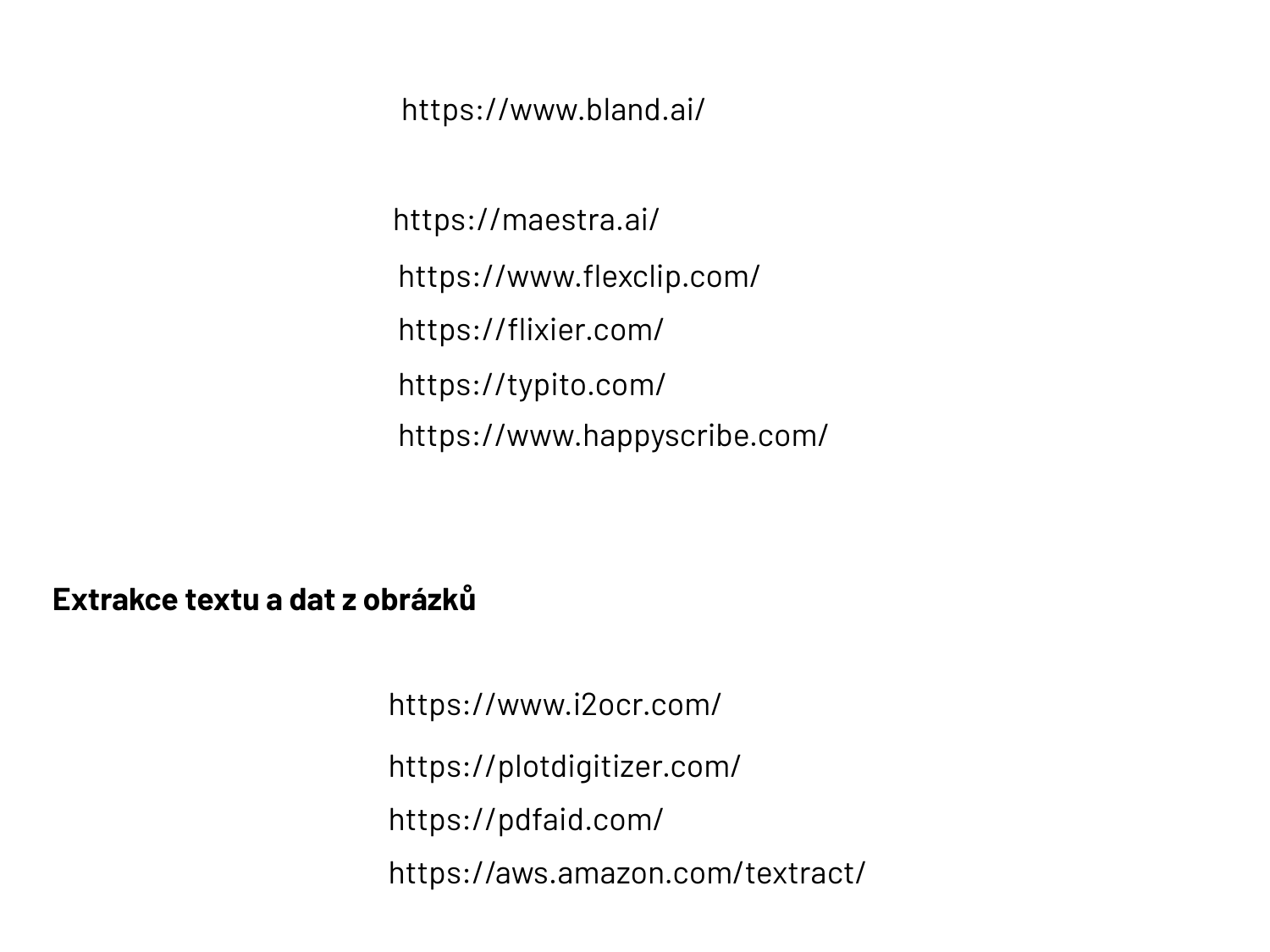

https://www.bland.ai/
https://maestra.ai/
https://www.flexclip.com/
https://flixier.com/
https://typito.com/
https://www.happyscribe.com/
Extrakce textu a dat z obrázků
https://www.i2ocr.com/
https://plotdigitizer.com/
https://pdfaid.com/
https://aws.amazon.com/textract/